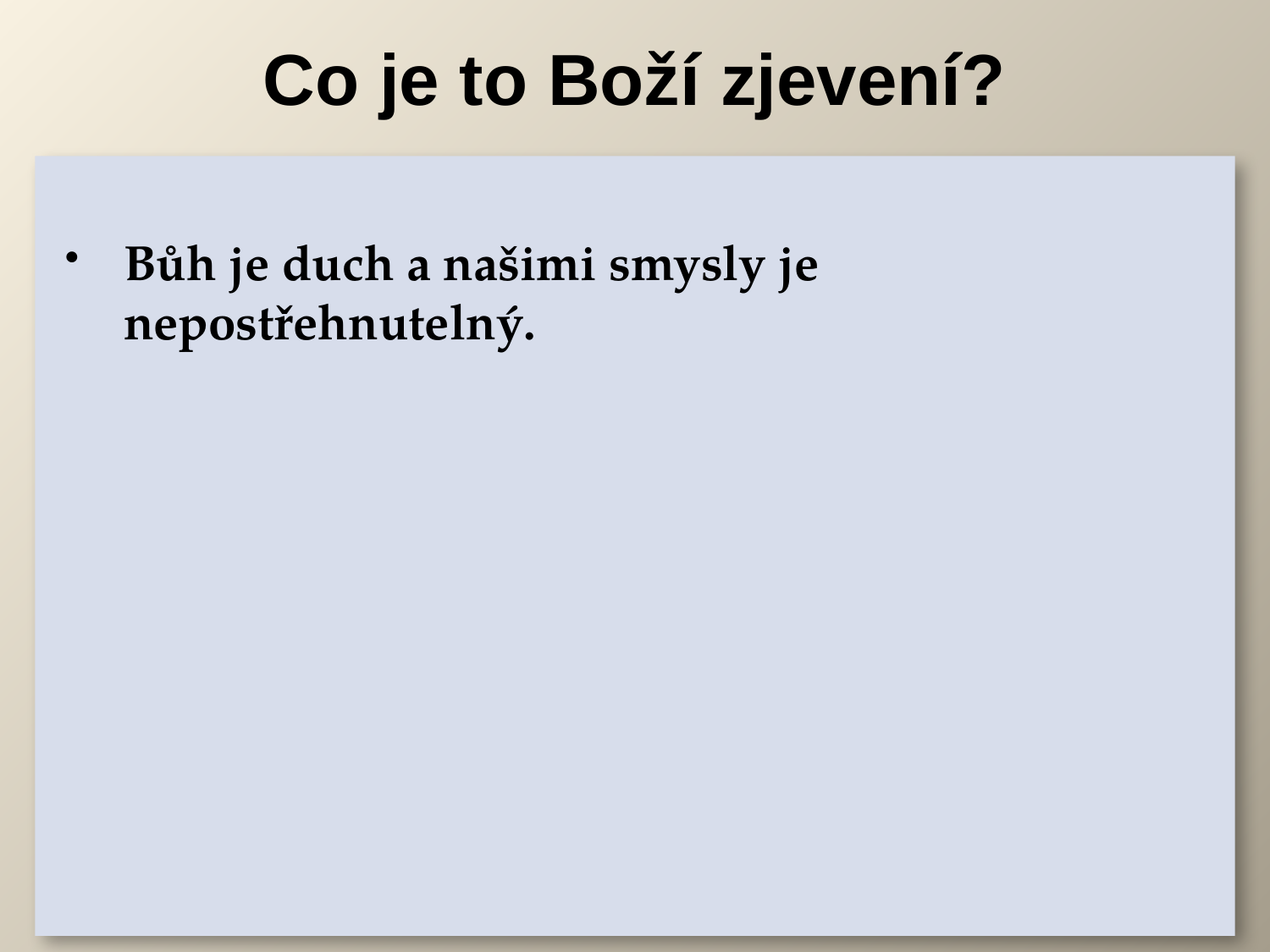

# Co je to Boží zjevení?

Bůh je duch a našimi smysly je nepostřehnutelný.